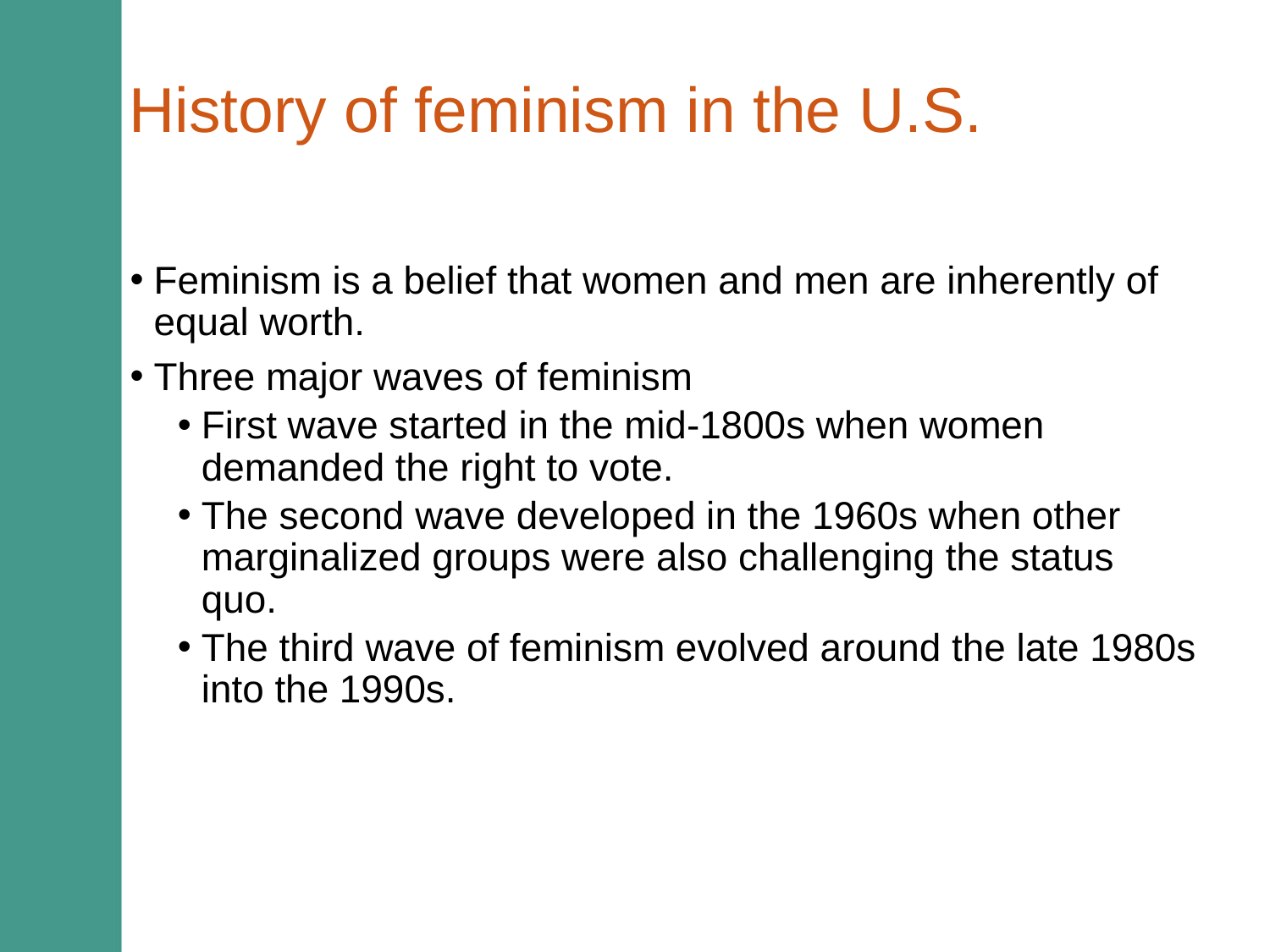

# History of feminism in the U.S.
Feminism is a belief that women and men are inherently of equal worth.
Three major waves of feminism
First wave started in the mid-1800s when women demanded the right to vote.
The second wave developed in the 1960s when other marginalized groups were also challenging the status quo.
The third wave of feminism evolved around the late 1980s into the 1990s.